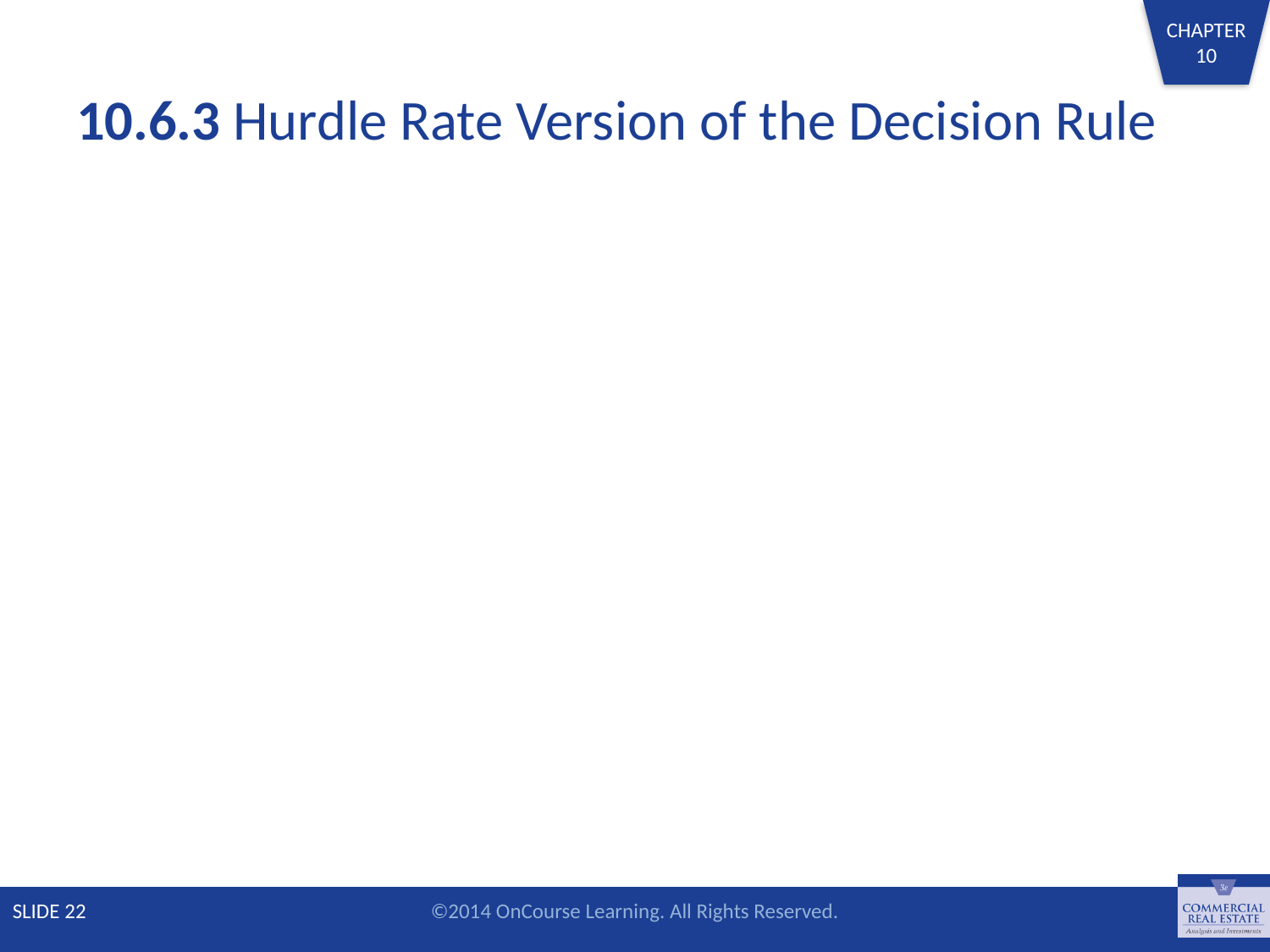

# 10.6.3 Hurdle Rate Version of the Decision Rule

SLIDE 22